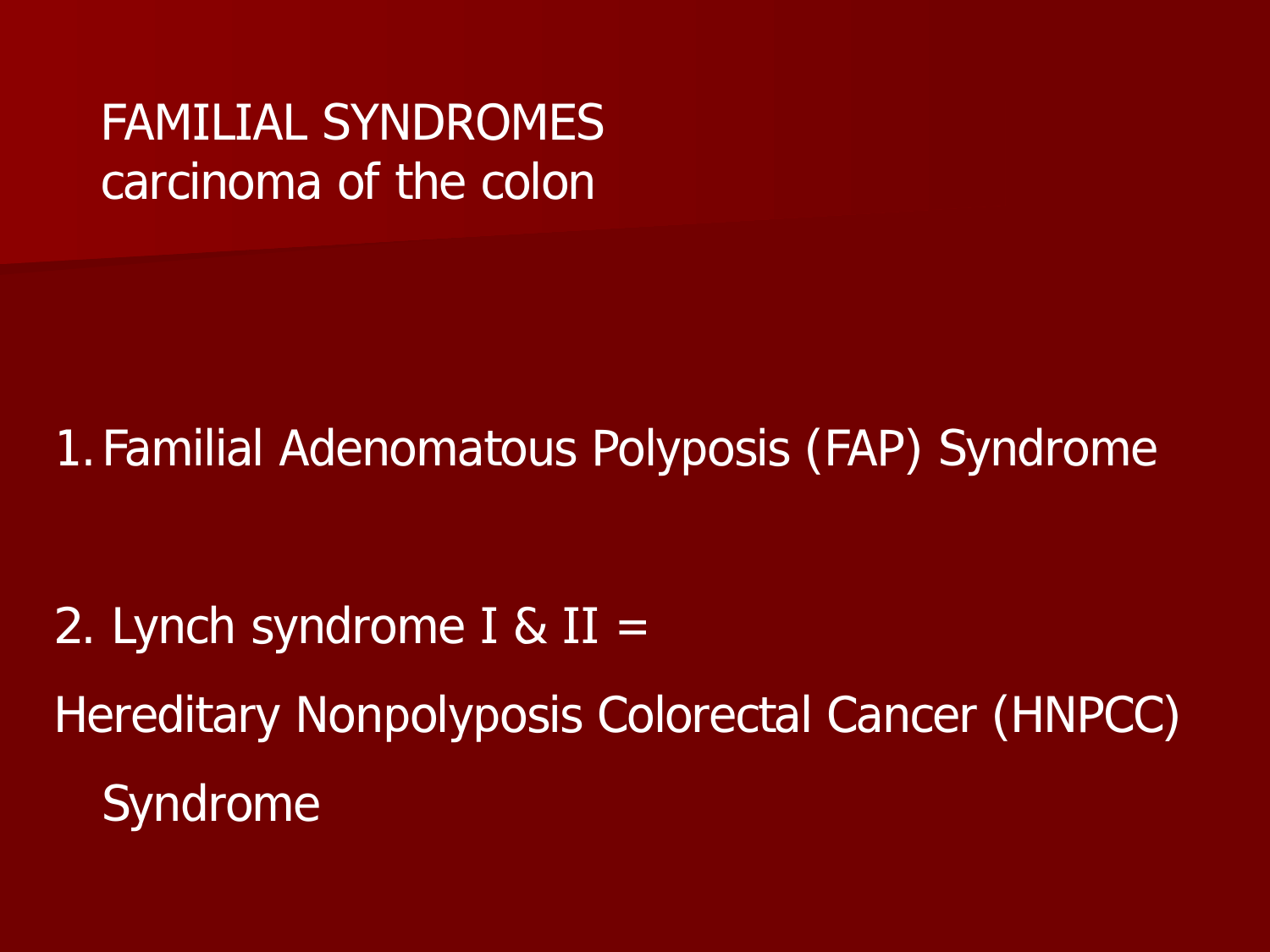

FAMILIAL SYNDROMES
   carcinoma of the colon

Familial Adenomatous Polyposis (FAP) Syndrome

2. Lynch syndrome I & II =
Hereditary Nonpolyposis Colorectal Cancer (HNPCC) Syndrome